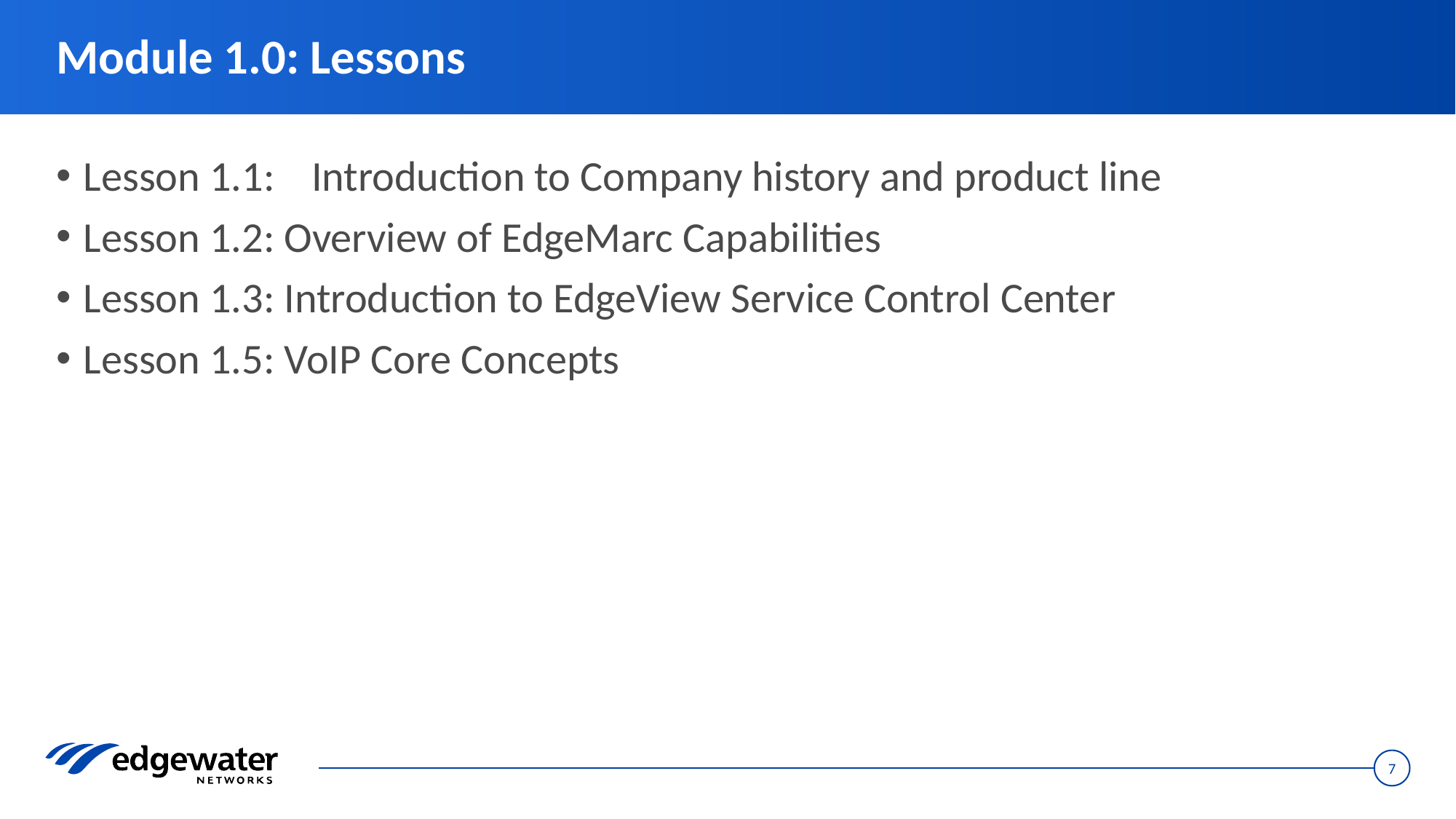

# Module 1.0: Lessons
Lesson 1.1:	 Introduction to Company history and product line
Lesson 1.2: Overview of EdgeMarc Capabilities
Lesson 1.3: Introduction to EdgeView Service Control Center
Lesson 1.5: VoIP Core Concepts